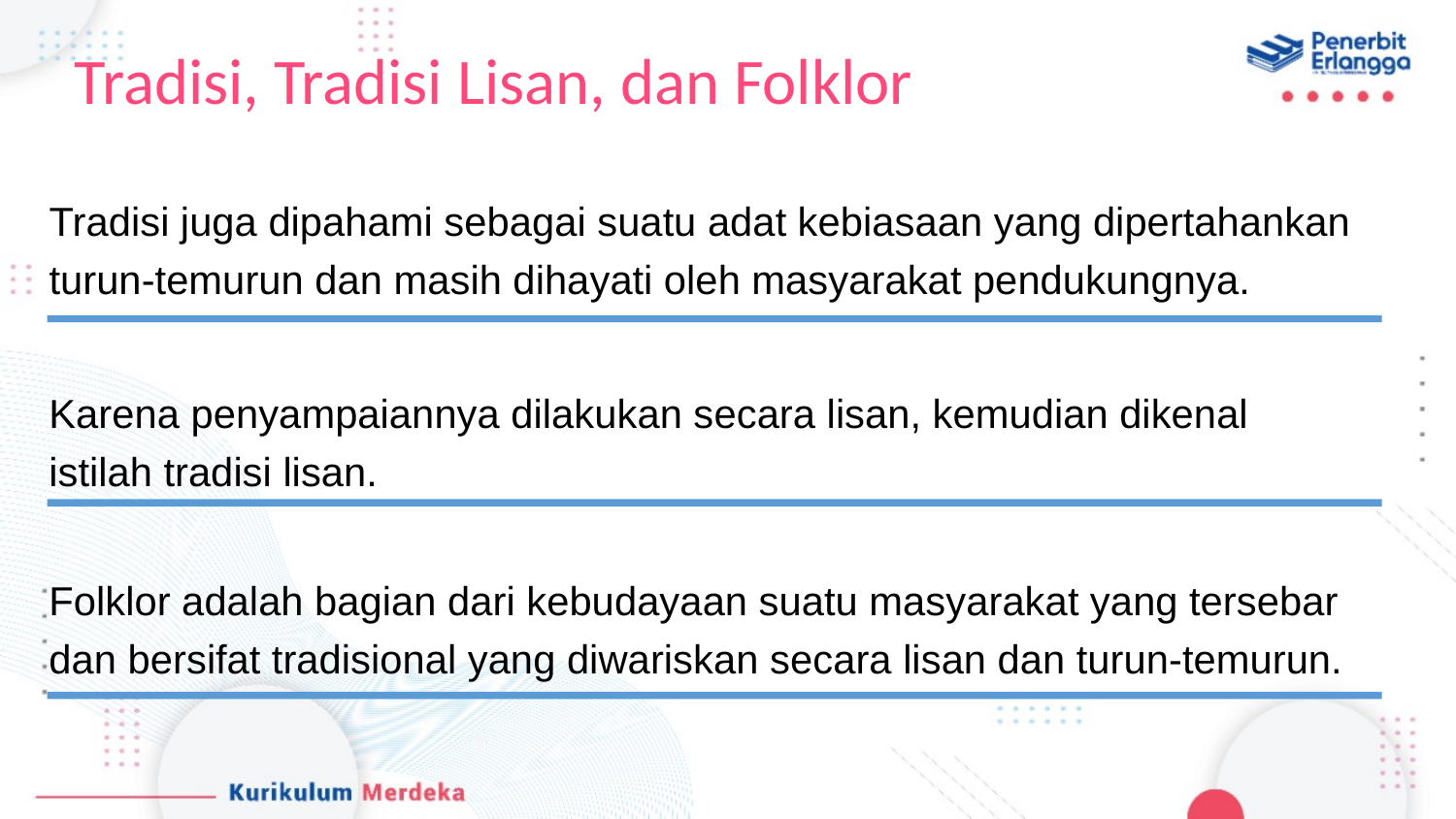

Tradisi, Tradisi Lisan, dan Folklor
Tradisi juga dipahami sebagai suatu adat kebiasaan yang dipertahankan turun-temurun dan masih dihayati oleh masyarakat pendukungnya.

Karena penyampaiannya dilakukan secara lisan, kemudian dikenal istilah tradisi lisan.

Folklor adalah bagian dari kebudayaan suatu masyarakat yang tersebar dan bersifat tradisional yang diwariskan secara lisan dan turun-temurun.